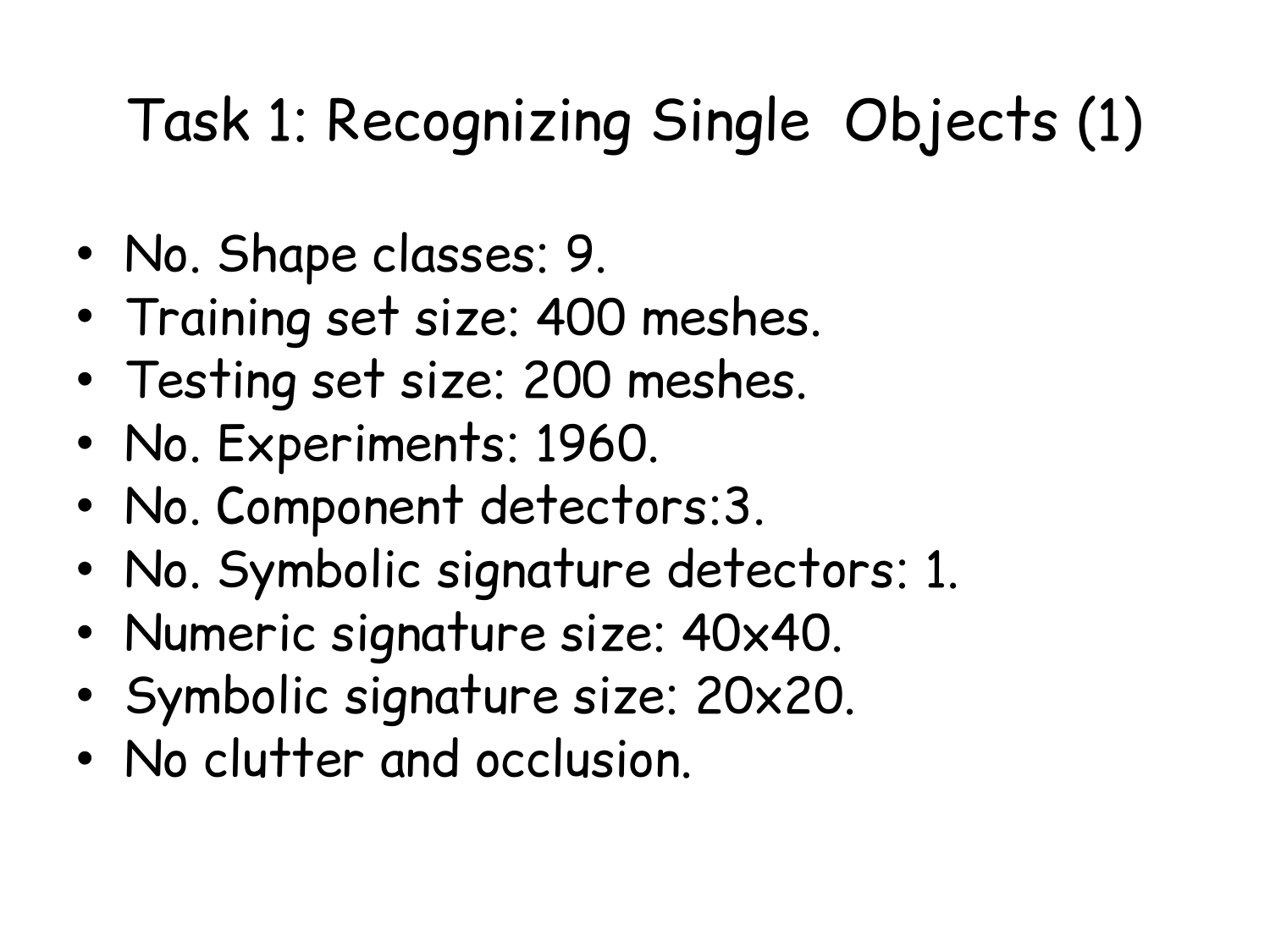

# Task 1: Recognizing Single  Objects (1)
No. Shape classes: 9.
Training set size: 400 meshes.
Testing set size: 200 meshes.
No. Experiments: 1960.
No. Component detectors:3.
No. Symbolic signature detectors: 1.
Numeric signature size: 40x40.
Symbolic signature size: 20x20.
No clutter and occlusion.